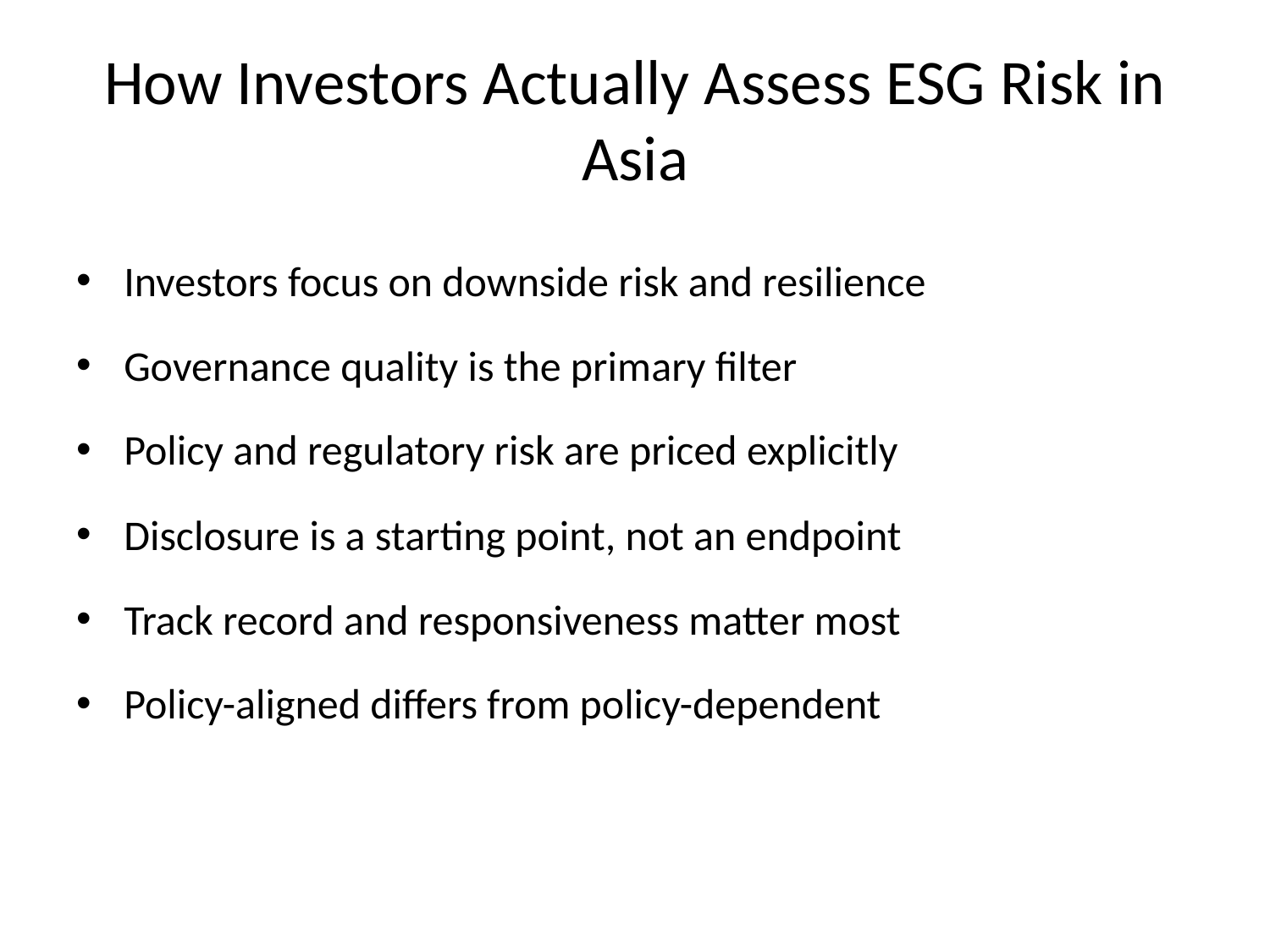

# How Investors Actually Assess ESG Risk in Asia
Investors focus on downside risk and resilience
Governance quality is the primary filter
Policy and regulatory risk are priced explicitly
Disclosure is a starting point, not an endpoint
Track record and responsiveness matter most
Policy-aligned differs from policy-dependent